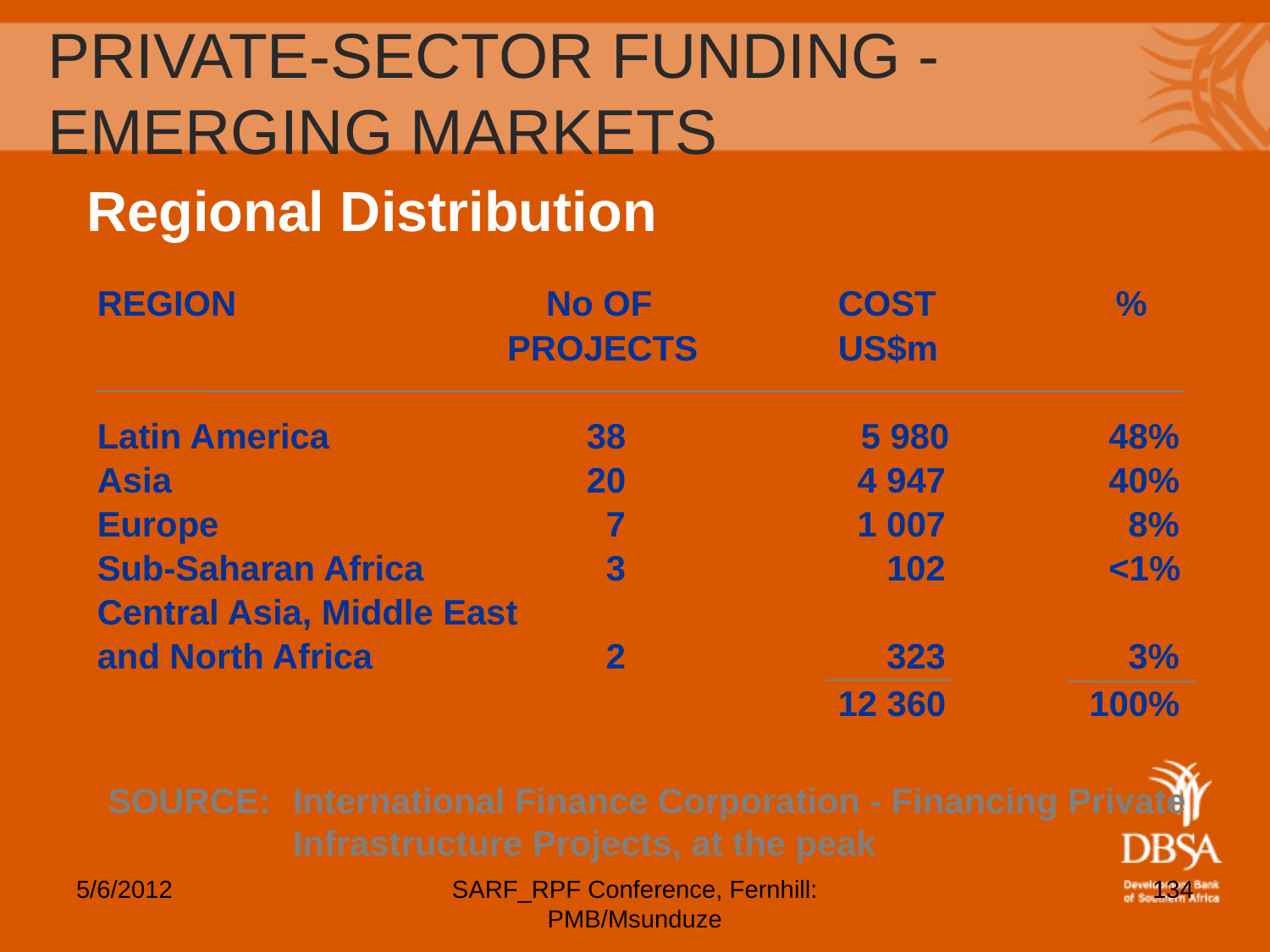

# PRIVATE-SECTOR FUNDING - EMERGING MARKETS
Regional Distribution

REGION	    No OF 	COST		%
	PROJECTS	US$m

Latin America		38		 5 980	  48%
Asia		20	  4 947	  40%
Europe		  7	  1 007	    8%
Sub-Saharan Africa		  3	     102	  <1%
Central Asia, Middle East
and North Africa		  2	     323	    3%
			12 360	100%

SOURCE: 	International Finance Corporation - Financing Private 	Infrastructure Projects, at the peak
5/6/2012
SARF_RPF Conference, Fernhill: PMB/Msunduze
134